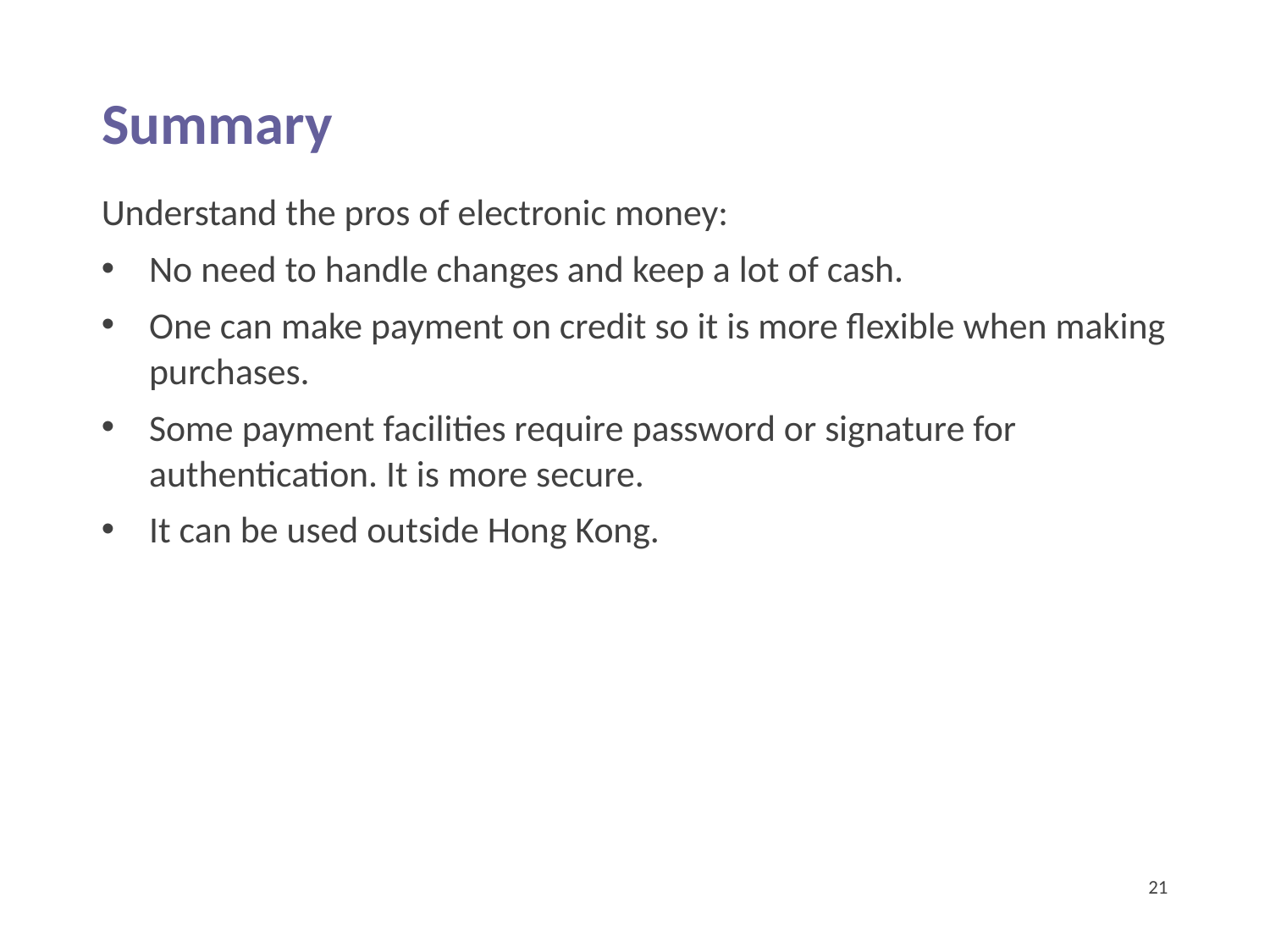

Summary
Understand the pros of electronic money:
No need to handle changes and keep a lot of cash.
One can make payment on credit so it is more flexible when making purchases.
Some payment facilities require password or signature for authentication. It is more secure.
It can be used outside Hong Kong.
21